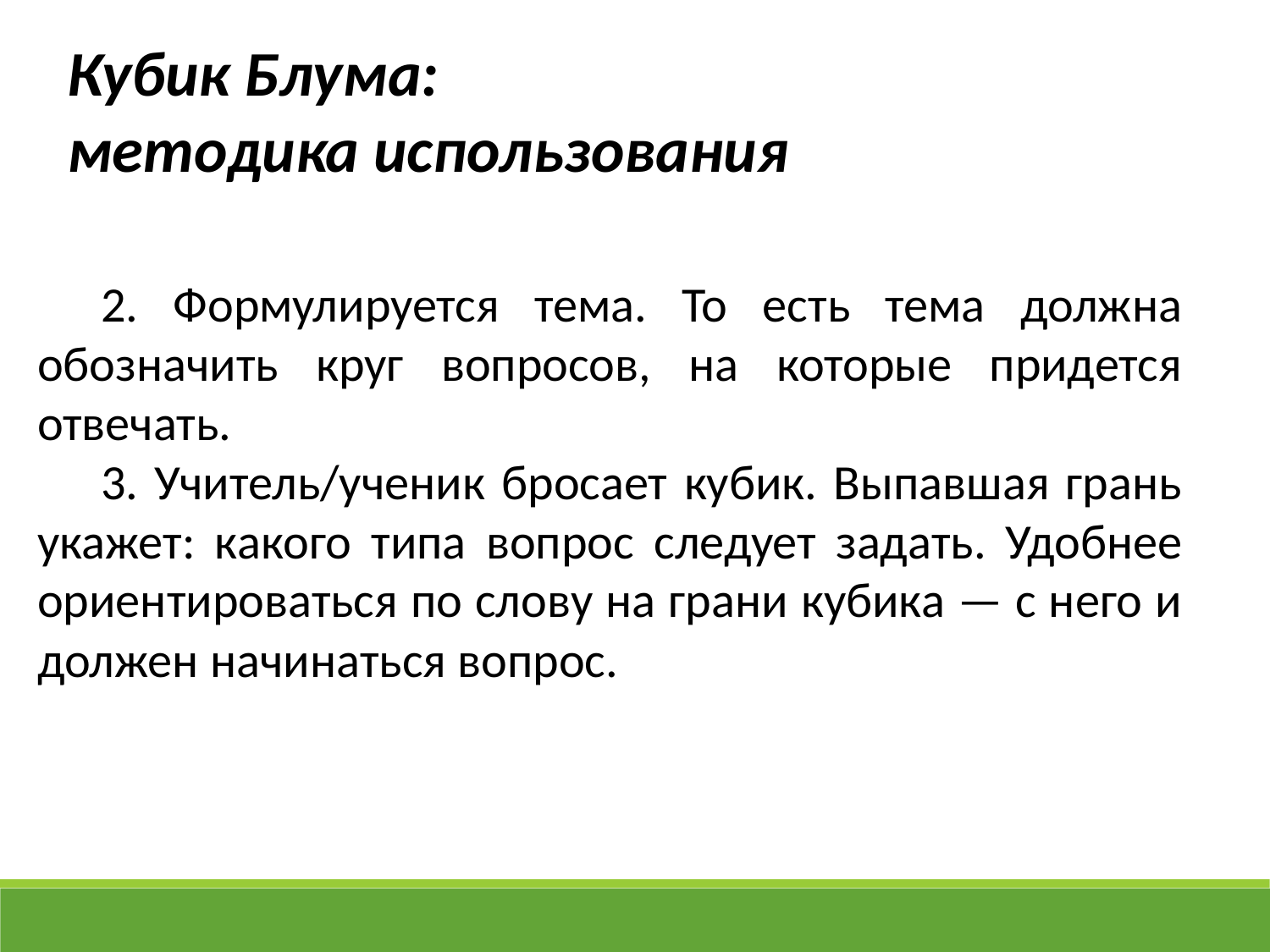

Кубик Блума:
методика использования
2. Формулируется тема. То есть тема должна обозначить круг вопросов, на которые придется отвечать.
3. Учитель/ученик бросает кубик. Выпавшая грань укажет: какого типа вопрос следует задать. Удобнее ориентироваться по слову на грани кубика — с него и должен начинаться вопрос.